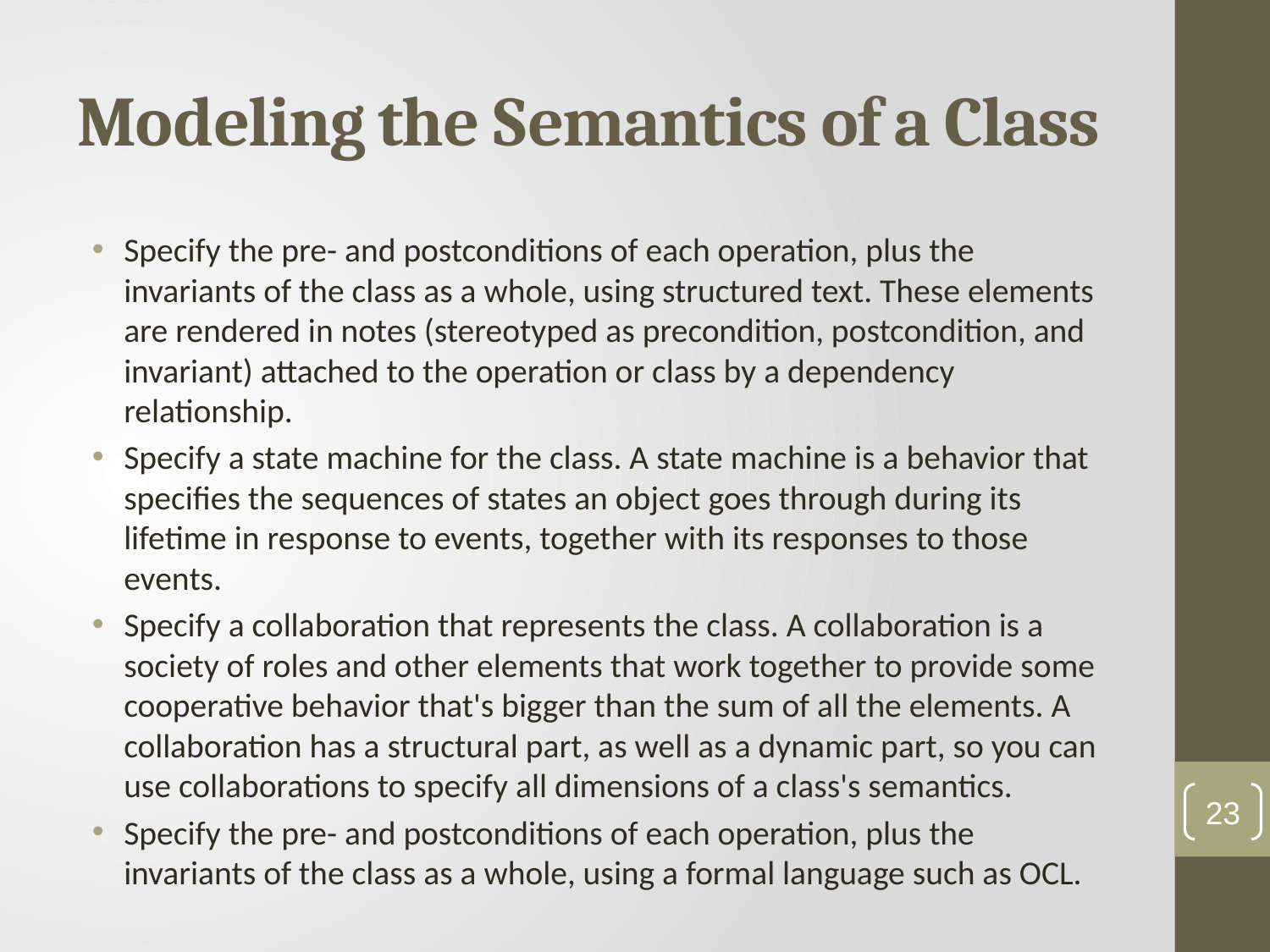

# Modeling the Semantics of a Class
Specify the pre- and postconditions of each operation, plus the invariants of the class as a whole, using structured text. These elements are rendered in notes (stereotyped as precondition, postcondition, and invariant) attached to the operation or class by a dependency relationship.
Specify a state machine for the class. A state machine is a behavior that specifies the sequences of states an object goes through during its lifetime in response to events, together with its responses to those events.
Specify a collaboration that represents the class. A collaboration is a society of roles and other elements that work together to provide some cooperative behavior that's bigger than the sum of all the elements. A collaboration has a structural part, as well as a dynamic part, so you can use collaborations to specify all dimensions of a class's semantics.
Specify the pre- and postconditions of each operation, plus the invariants of the class as a whole, using a formal language such as OCL.
23